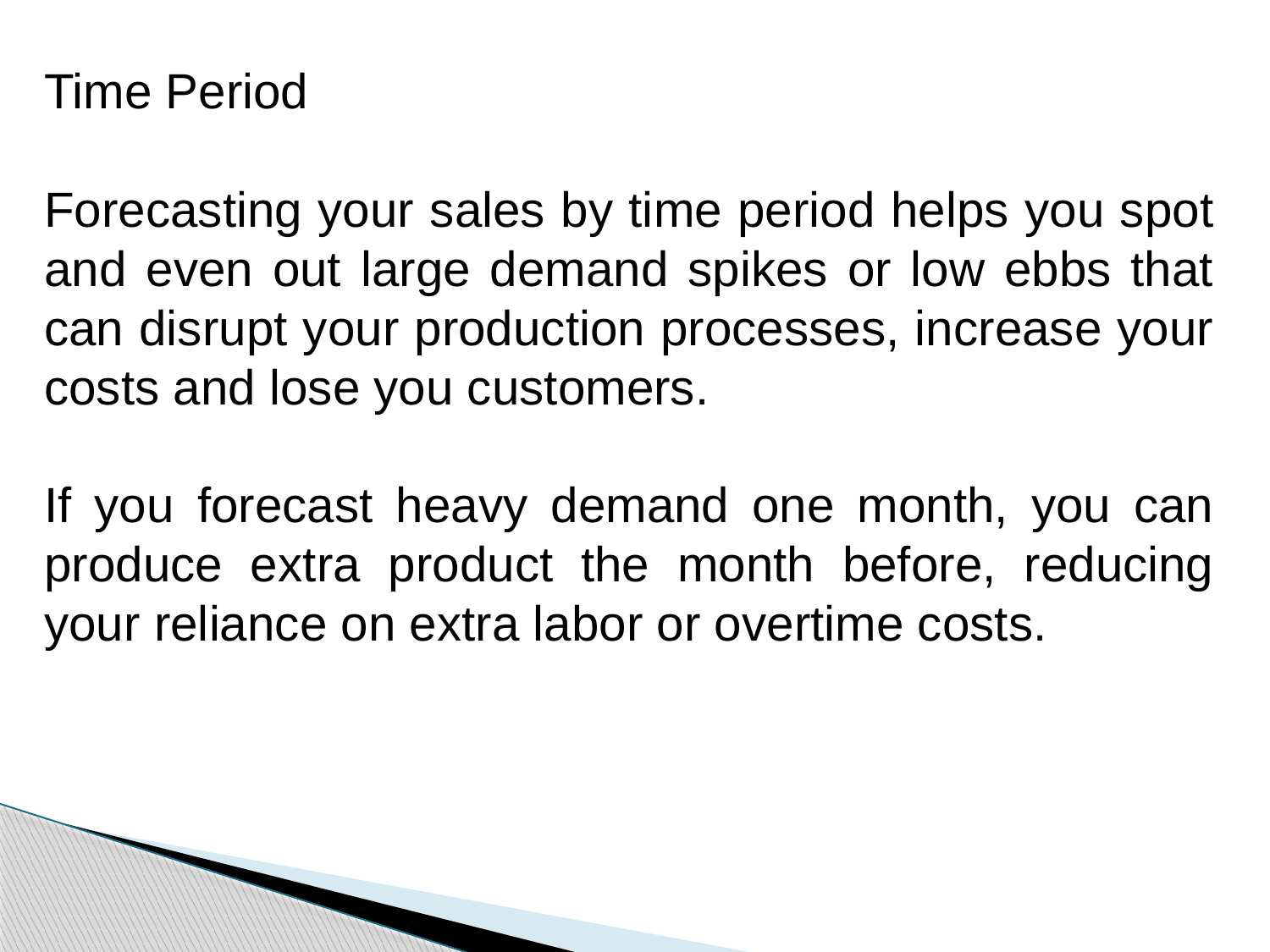

Time Period

Forecasting your sales by time period helps you spot and even out large demand spikes or low ebbs that can disrupt your production processes, increase your costs and lose you customers.

If you forecast heavy demand one month, you can produce extra product the month before, reducing your reliance on extra labor or overtime costs.